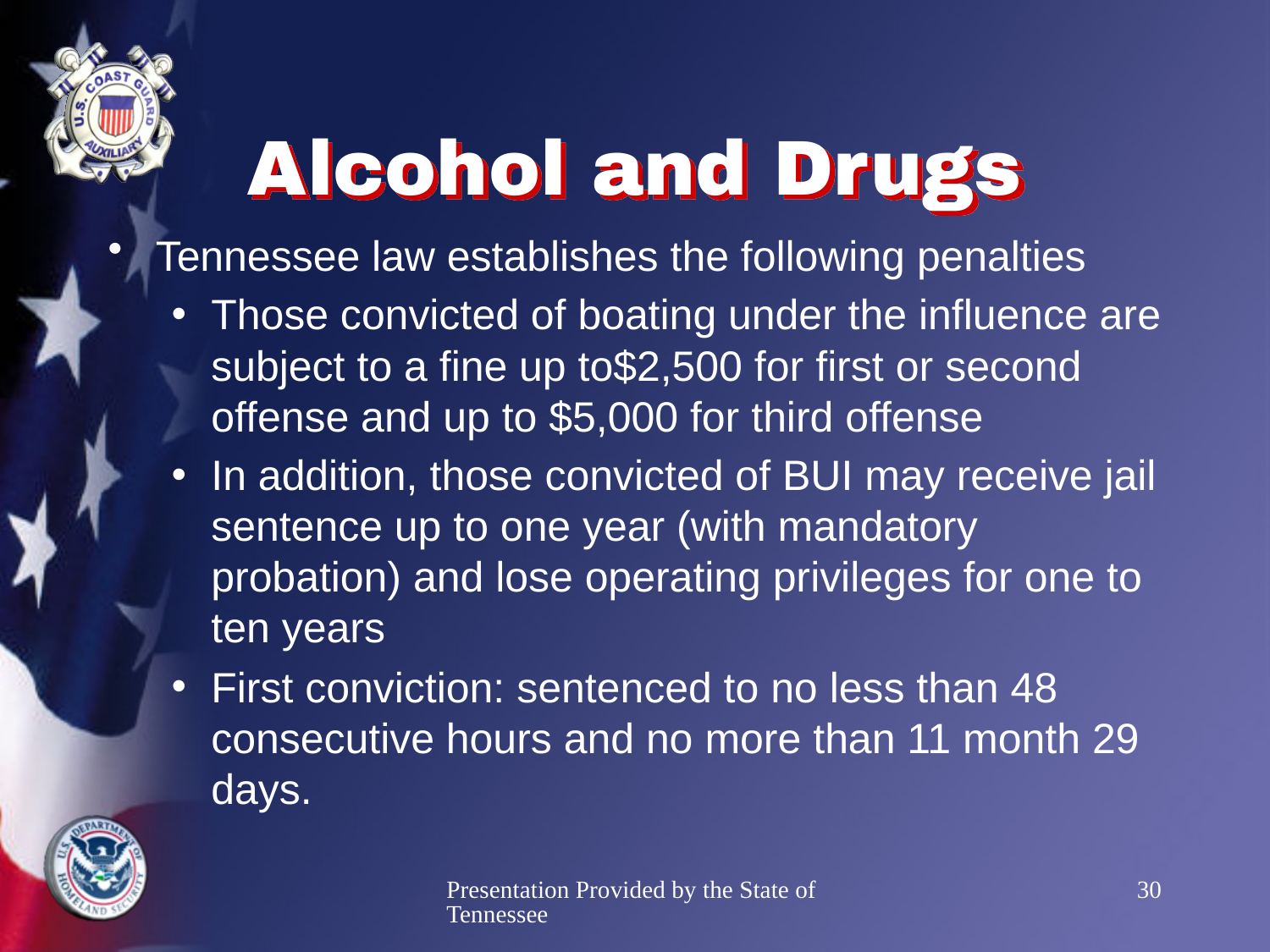

# Alcohol and Drugs
Tennessee law establishes the following penalties
Those convicted of boating under the influence are subject to a fine up to$2,500 for first or second offense and up to $5,000 for third offense
In addition, those convicted of BUI may receive jail sentence up to one year (with mandatory probation) and lose operating privileges for one to ten years
First conviction: sentenced to no less than 48 consecutive hours and no more than 11 month 29 days.
Presentation Provided by the State of Tennessee
30